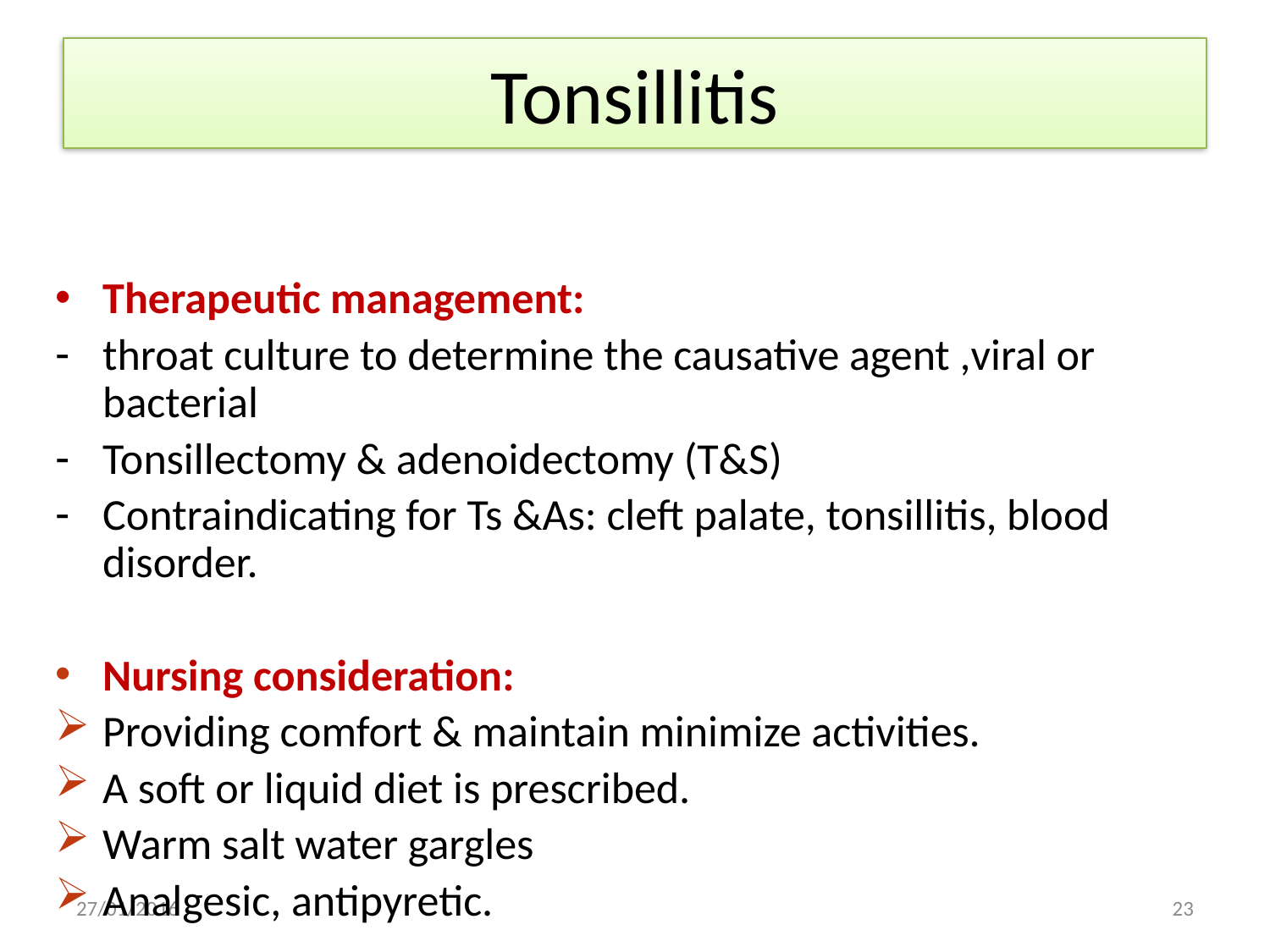

# Tonsillitis
Therapeutic management:
throat culture to determine the causative agent ,viral or bacterial
Tonsillectomy & adenoidectomy (T&S)
Contraindicating for Ts &As: cleft palate, tonsillitis, blood disorder.

Nursing consideration:
Providing comfort & maintain minimize activities.
A soft or liquid diet is prescribed.
Warm salt water gargles
Analgesic, antipyretic.

27/01/2016
23